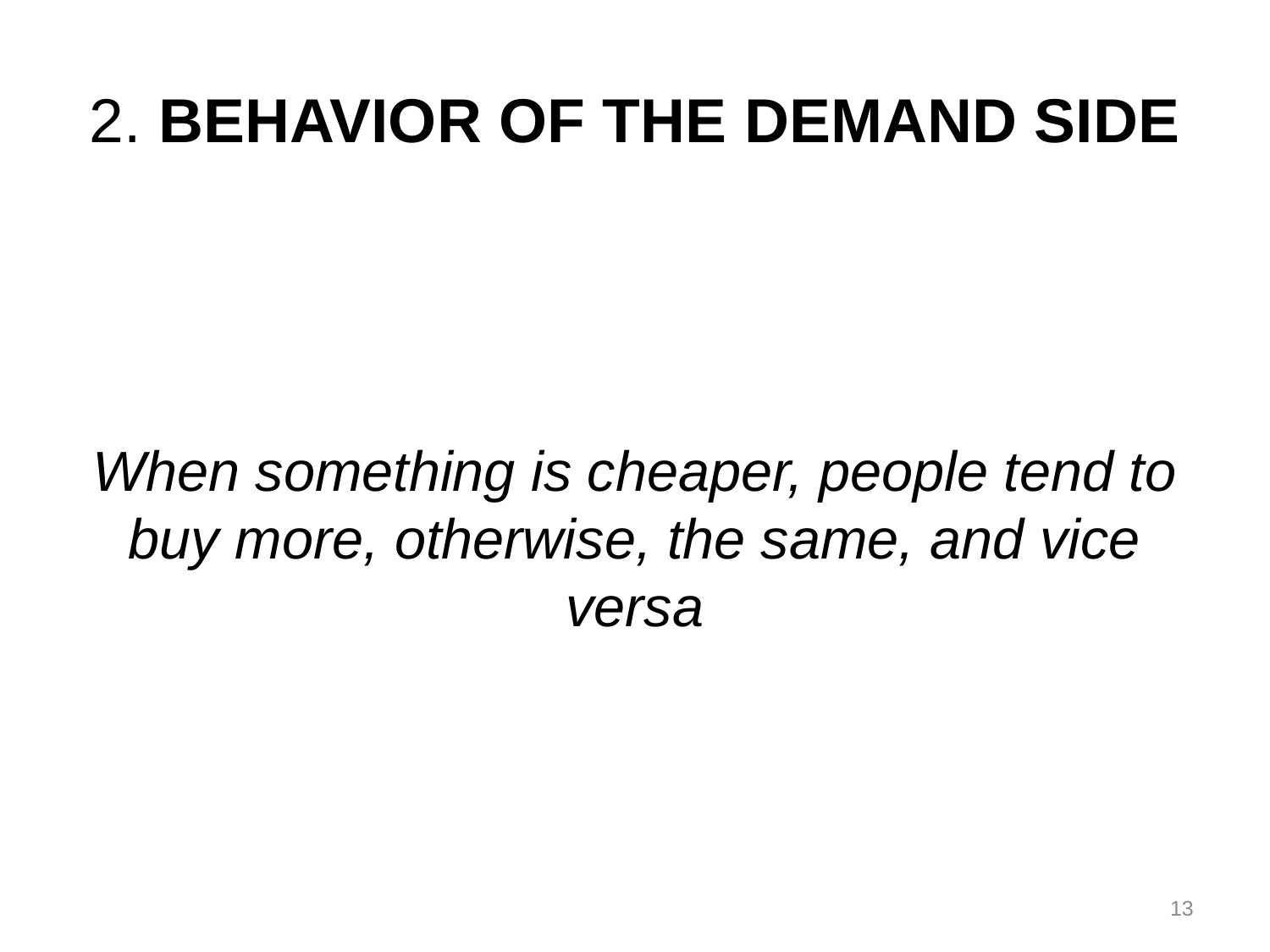

# 2. behavior of the demand side
When something is cheaper, people tend to buy more, otherwise, the same, and vice versa
13